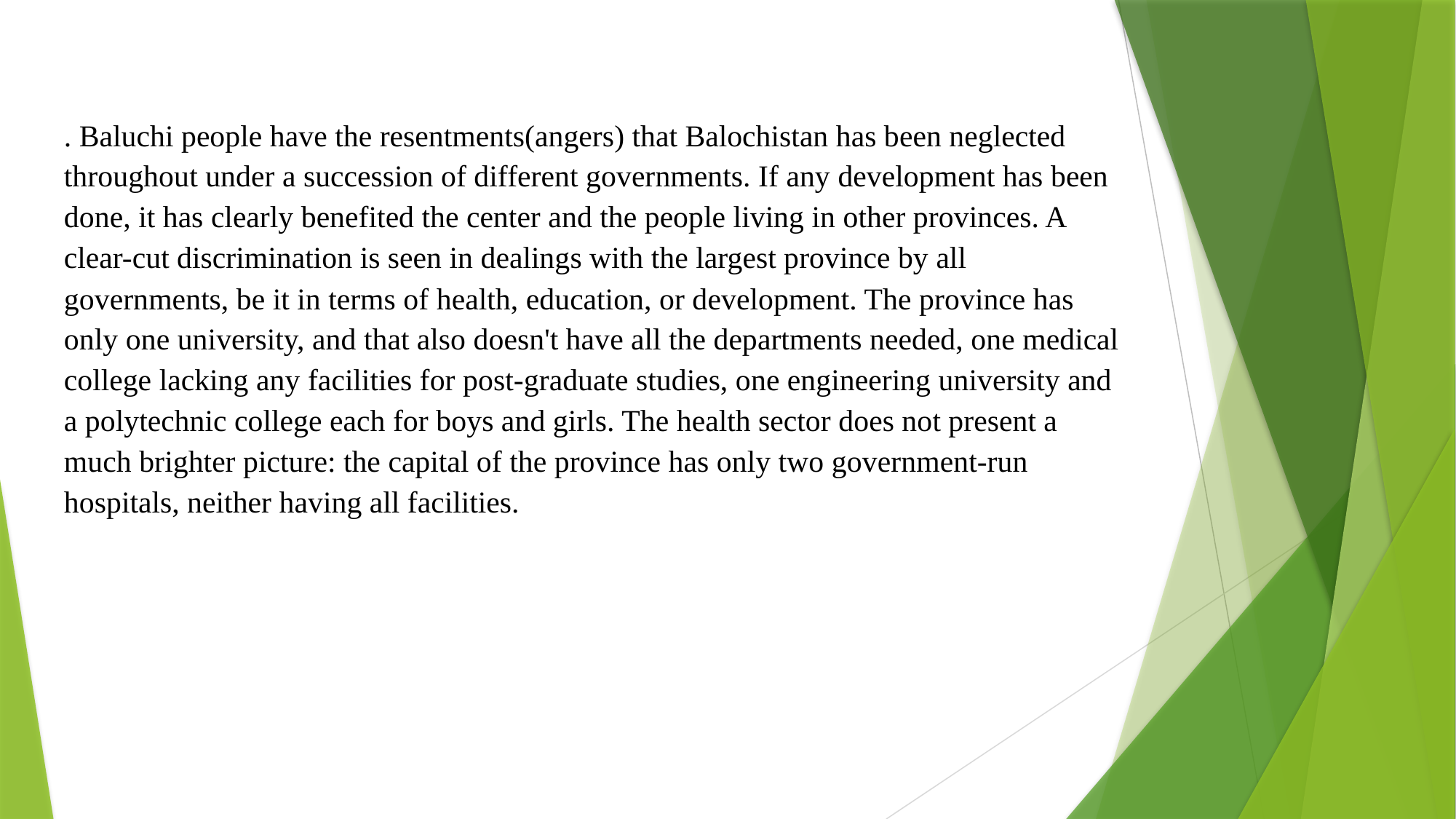

. Baluchi people have the resentments(angers) that Balochistan has been neglected throughout under a succession of different governments. If any development has been done, it has clearly benefited the center and the people living in other provinces. A clear-cut discrimination is seen in dealings with the largest province by all governments, be it in terms of health, education, or development. The province has only one university, and that also doesn't have all the departments needed, one medical college lacking any facilities for post-graduate studies, one engineering university and a polytechnic college each for boys and girls. The health sector does not present a much brighter picture: the capital of the province has only two government-run hospitals, neither having all facilities.